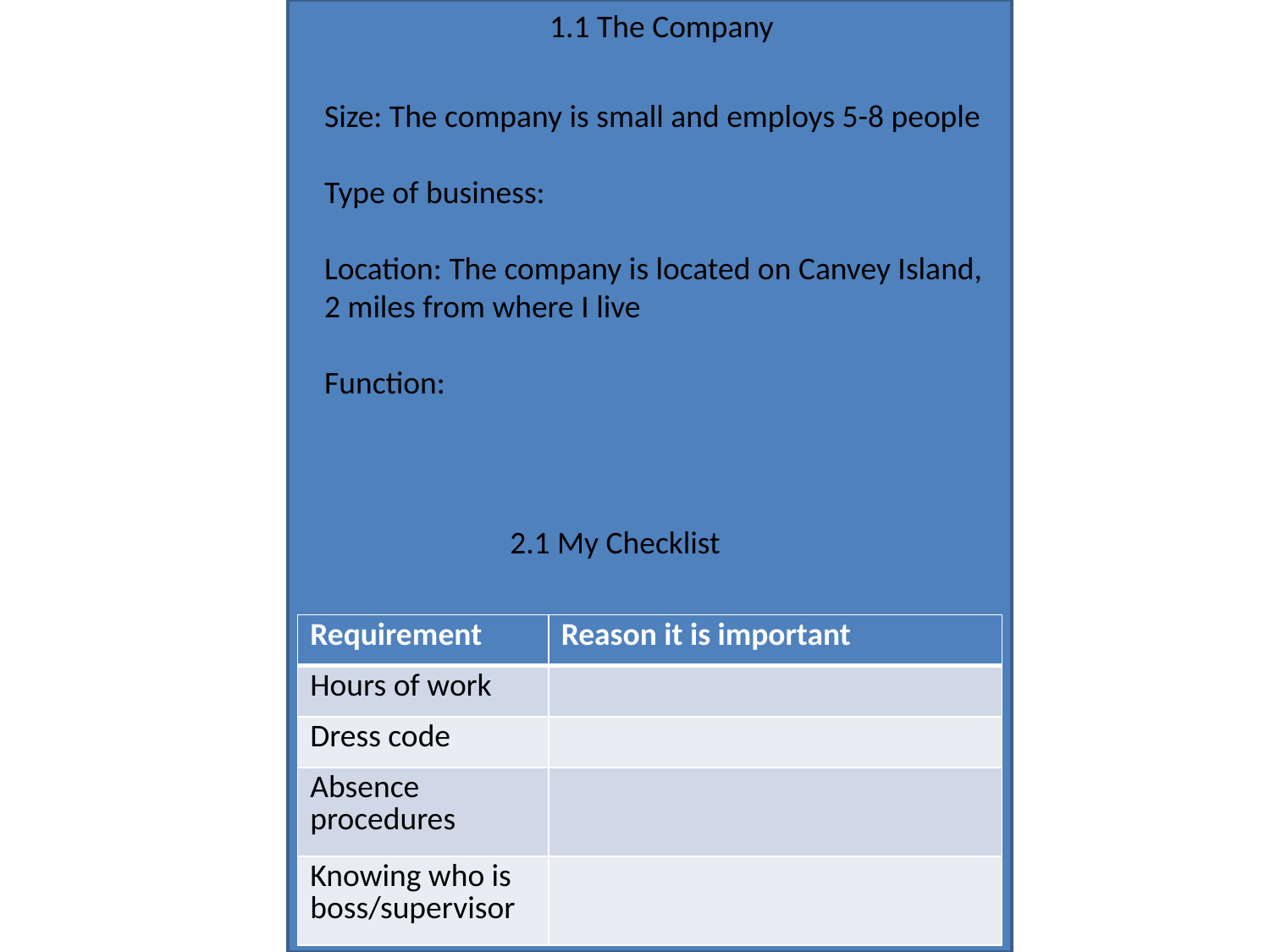

1.1 The Company
Size: The company is small and employs 5-8 people

Type of business:

Location: The company is located on Canvey Island,
2 miles from where I live

Function:
2.1 My Checklist
| Requirement | Reason it is important |
| --- | --- |
| Hours of work |  |
| Dress code |  |
| Absence procedures |  |
| Knowing who is boss/supervisor |  |